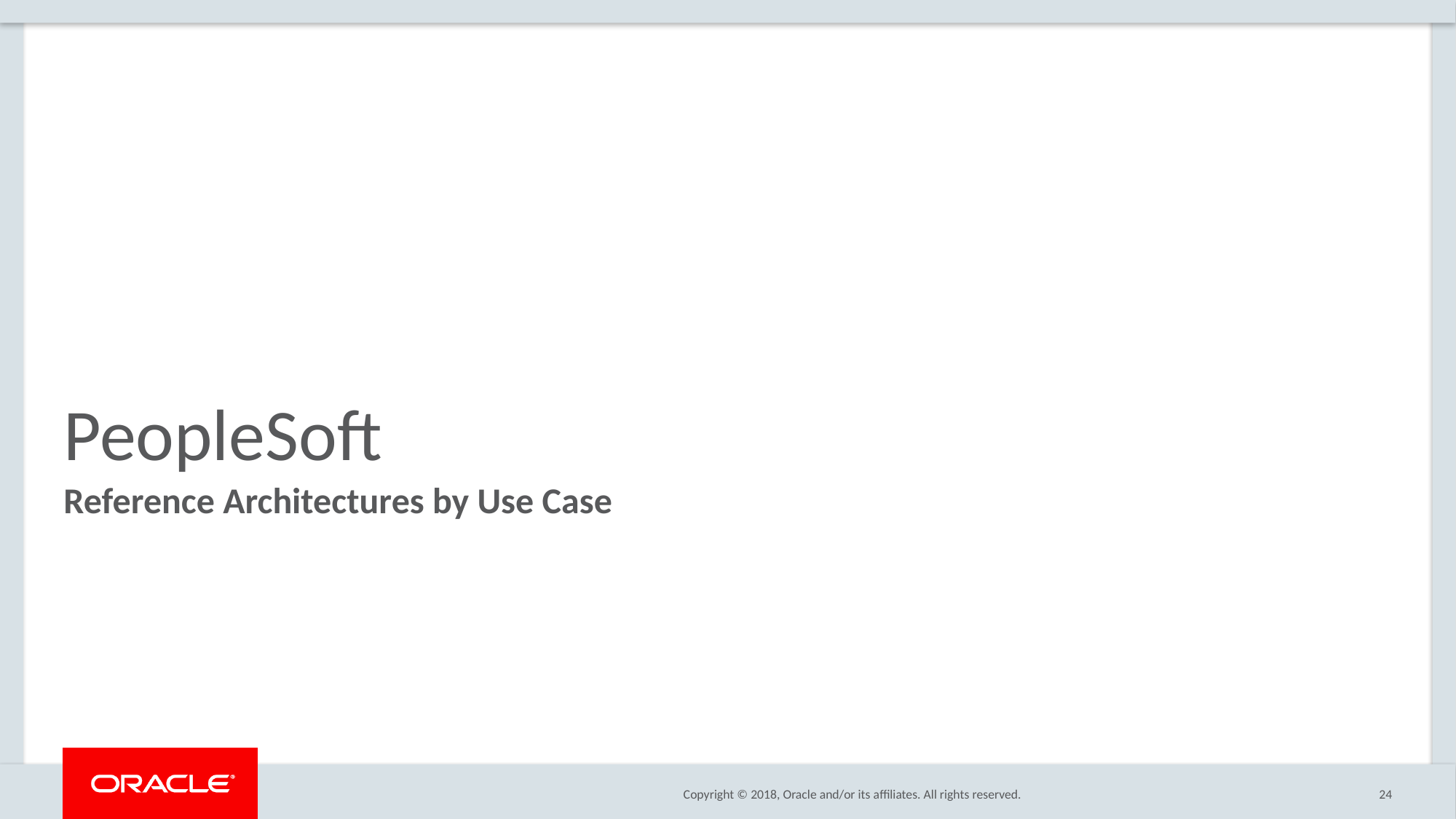

# PeopleSoft
Reference Architectures by Use Case
24